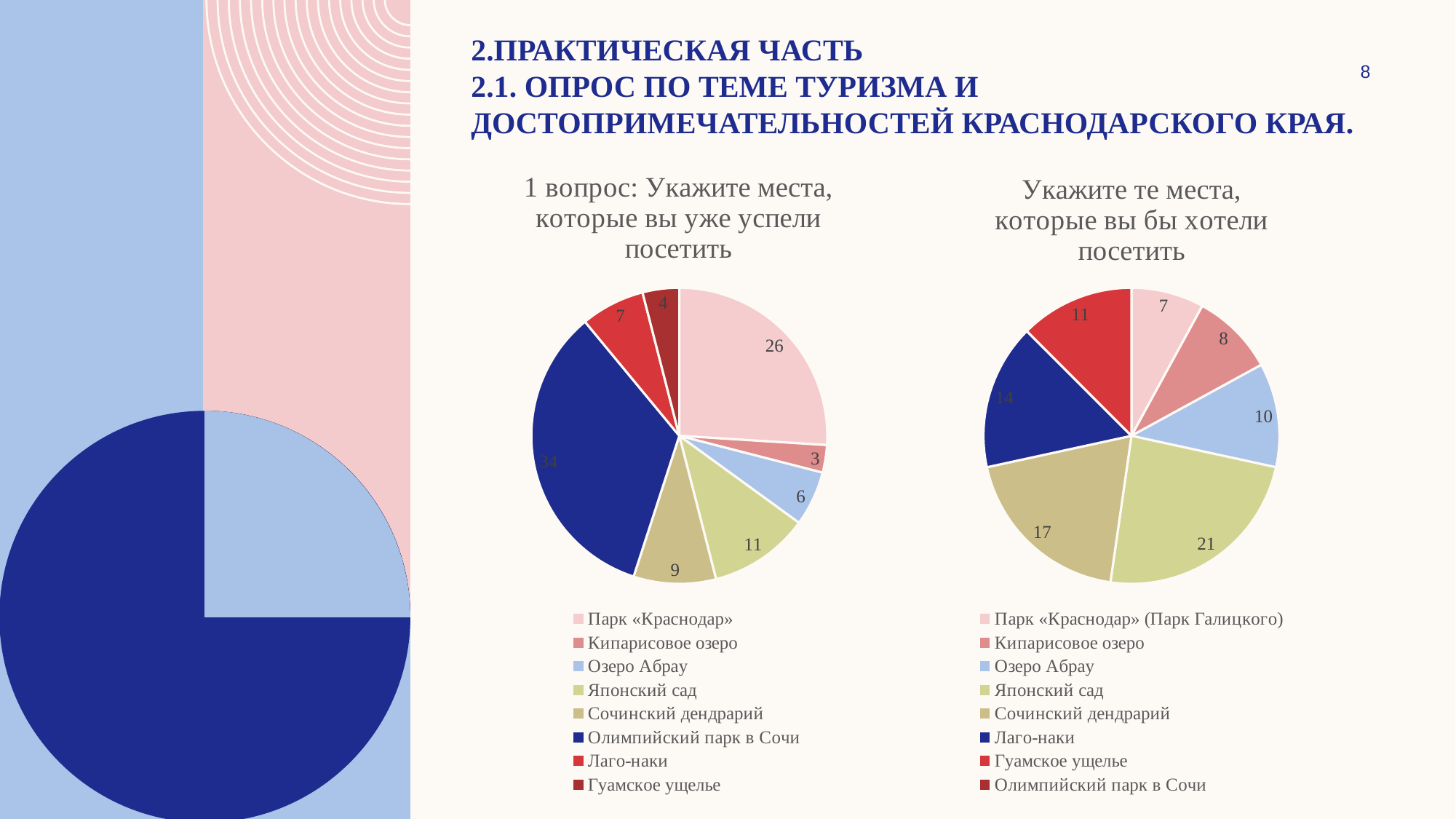

# 2.Практическая часть 2.1. Опрос по теме туризма и достопримечательностей Краснодарского края.
8

### Chart: 1 вопрос: Укажите места, которые вы уже успели посетить

| Category | 1 вопрос | 2 вопрос |
|---|---|---|
| Парк «Краснодар»  | 26.0 | None |
| Кипарисовое озеро | 3.0 | None |
| Озеро Абрау | 6.0 | None |
| Японский сад | 11.0 | None |
| Сочинский дендрарий | 9.0 | None |
| Олимпийский парк в Сочи | 34.0 | None |
| Лаго-наки | 7.0 | None |
| Гуамское ущелье | 4.0 | None |

### Chart: Укажите те места, которые вы бы хотели посетить

| Category | Продажи |
|---|---|
| Парк «Краснодар» (Парк Галицкого)​ | 7.0 |
| Кипарисовое озеро | 8.0 |
| Озеро Абрау​ | 10.0 |
| Японский сад | 21.0 |
| Сочинский дендрарий​ | 17.0 |
| Лаго-наки | 14.0 |
| Гуамское ущелье | 11.0 |
| Олимпийский парк в Сочи | None |